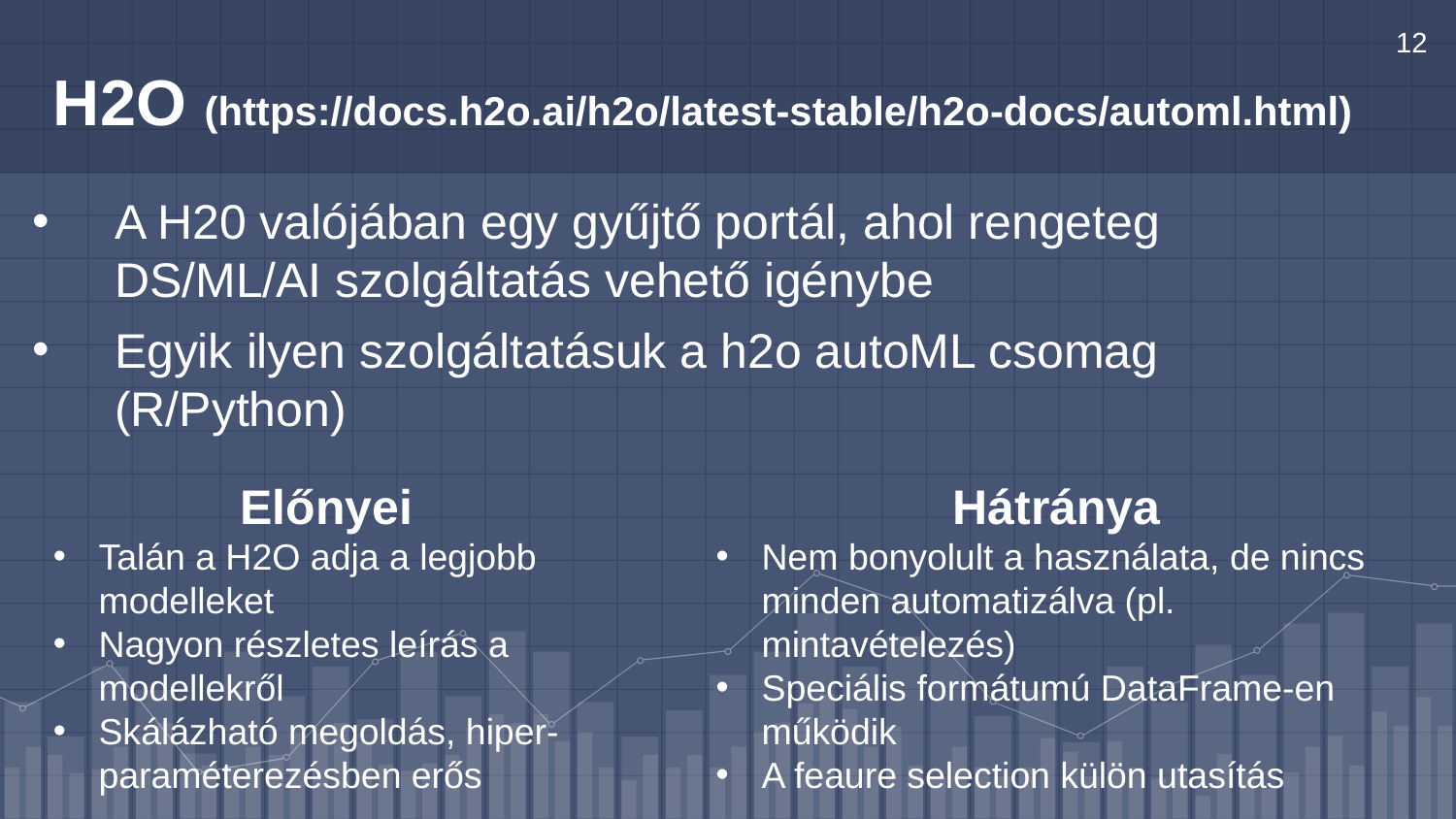

12
# H2O (https://docs.h2o.ai/h2o/latest-stable/h2o-docs/automl.html)
A H20 valójában egy gyűjtő portál, ahol rengeteg DS/ML/AI szolgáltatás vehető igénybe
Egyik ilyen szolgáltatásuk a h2o autoML csomag (R/Python)
Előnyei
Talán a H2O adja a legjobb modelleket
Nagyon részletes leírás a modellekről
Skálázható megoldás, hiper-paraméterezésben erős

Hátránya
Nem bonyolult a használata, de nincs minden automatizálva (pl. mintavételezés)
Speciális formátumú DataFrame-en működik
A feaure selection külön utasítás